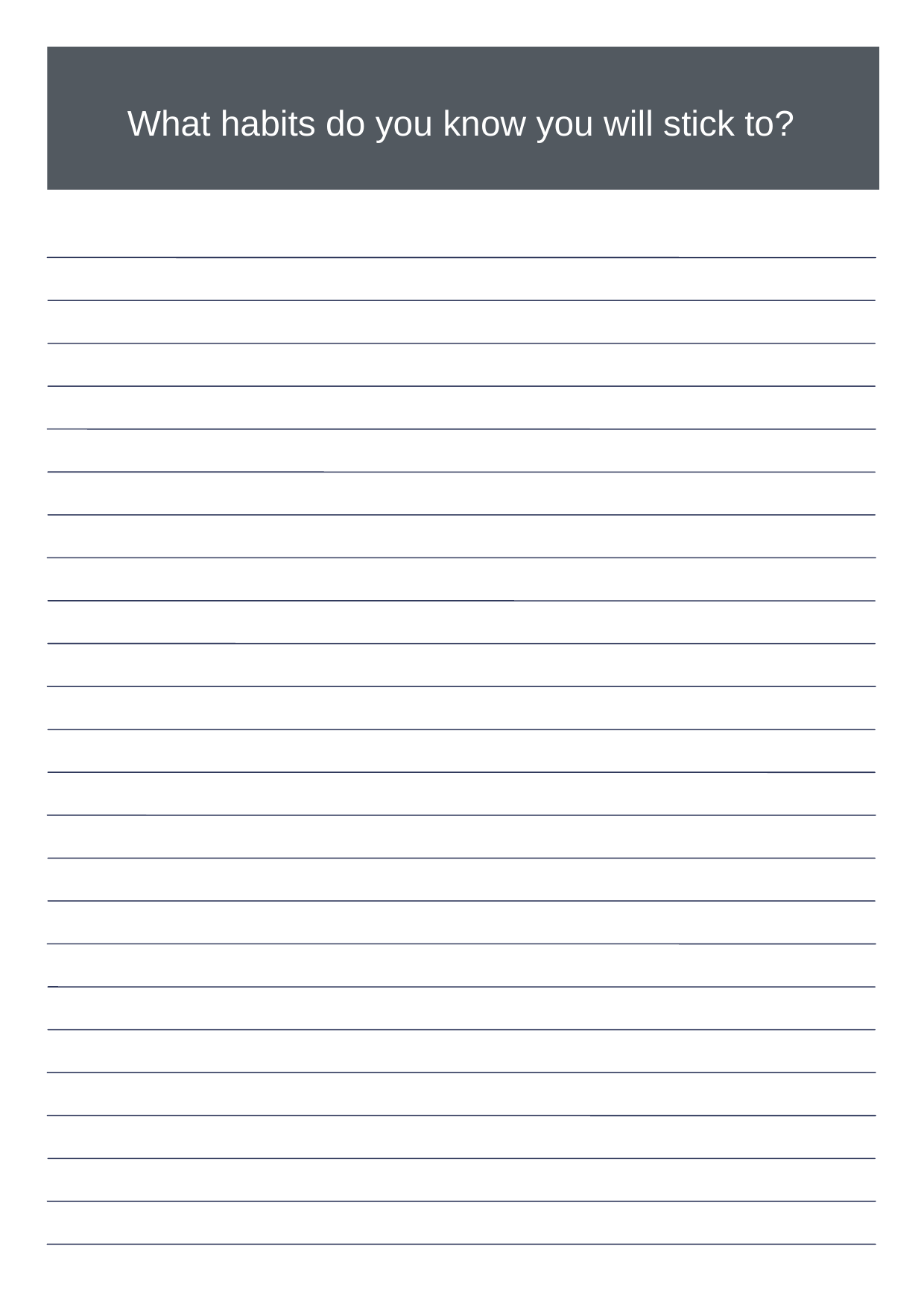

What habits do you know you will stick to?